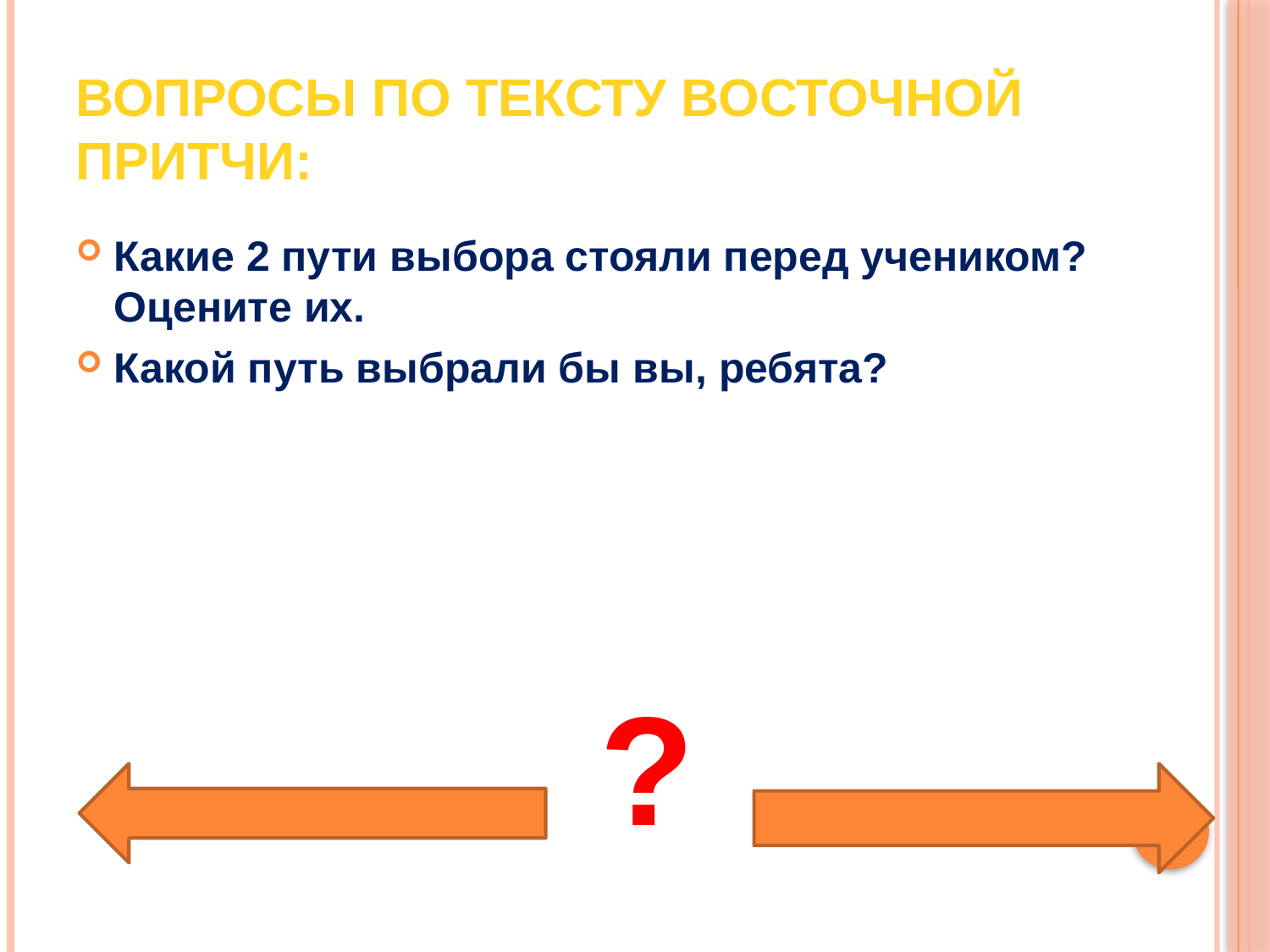

# Вопросы по тексту восточной притчи:
Какие 2 пути выбора стояли перед учеником? Оцените их.
Какой путь выбрали бы вы, ребята?

?